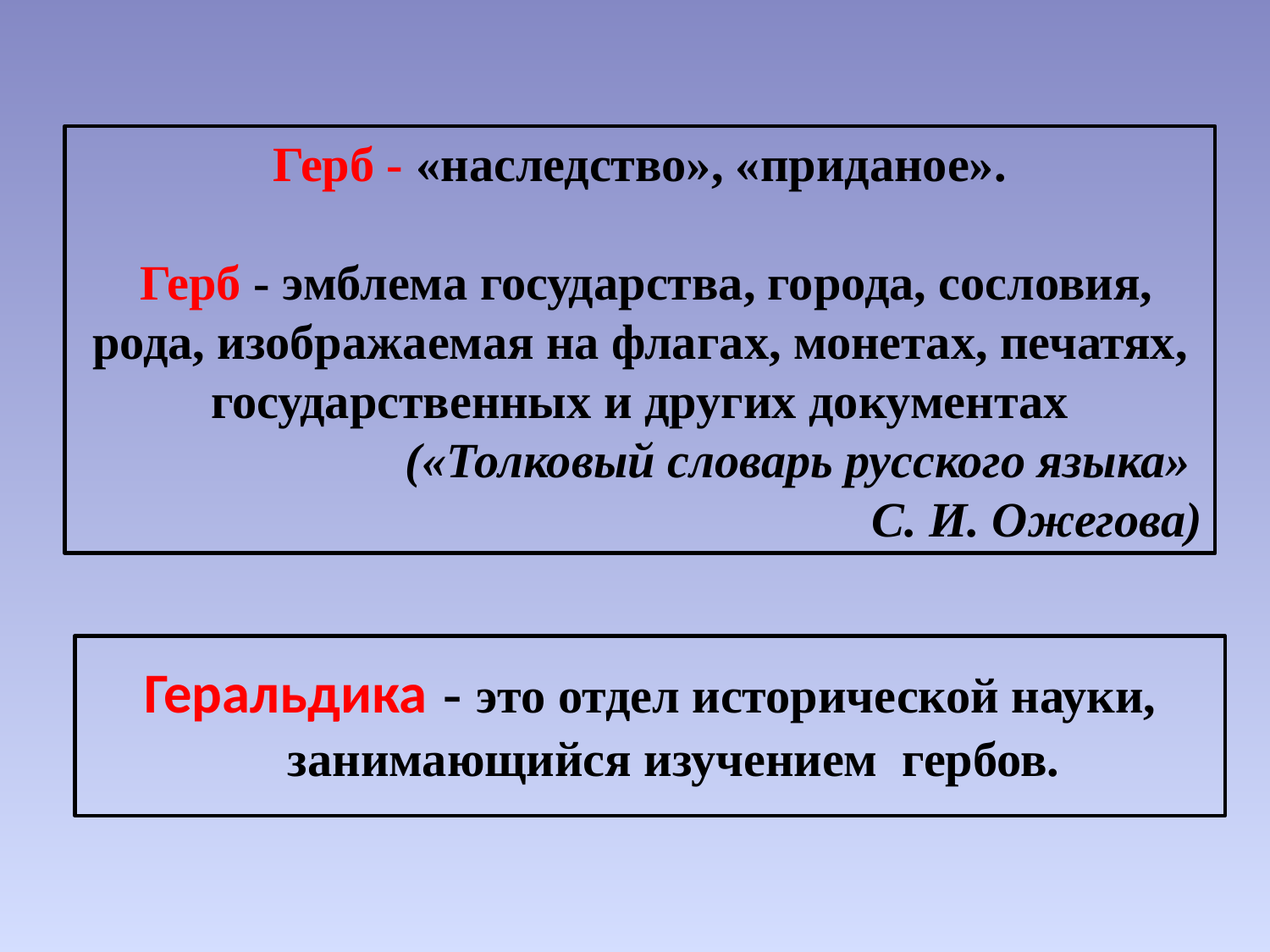

Герб - «наследство», «приданое».

 Герб - эмблема государства, города, сословия, рода, изображаемая на флагах, монетах, печатях, государственных и других документах
(«Толковый словарь русского языка»
С. И. Ожегова)
Геральдика - это отдел исторической науки, занимающийся изучением  гербов.